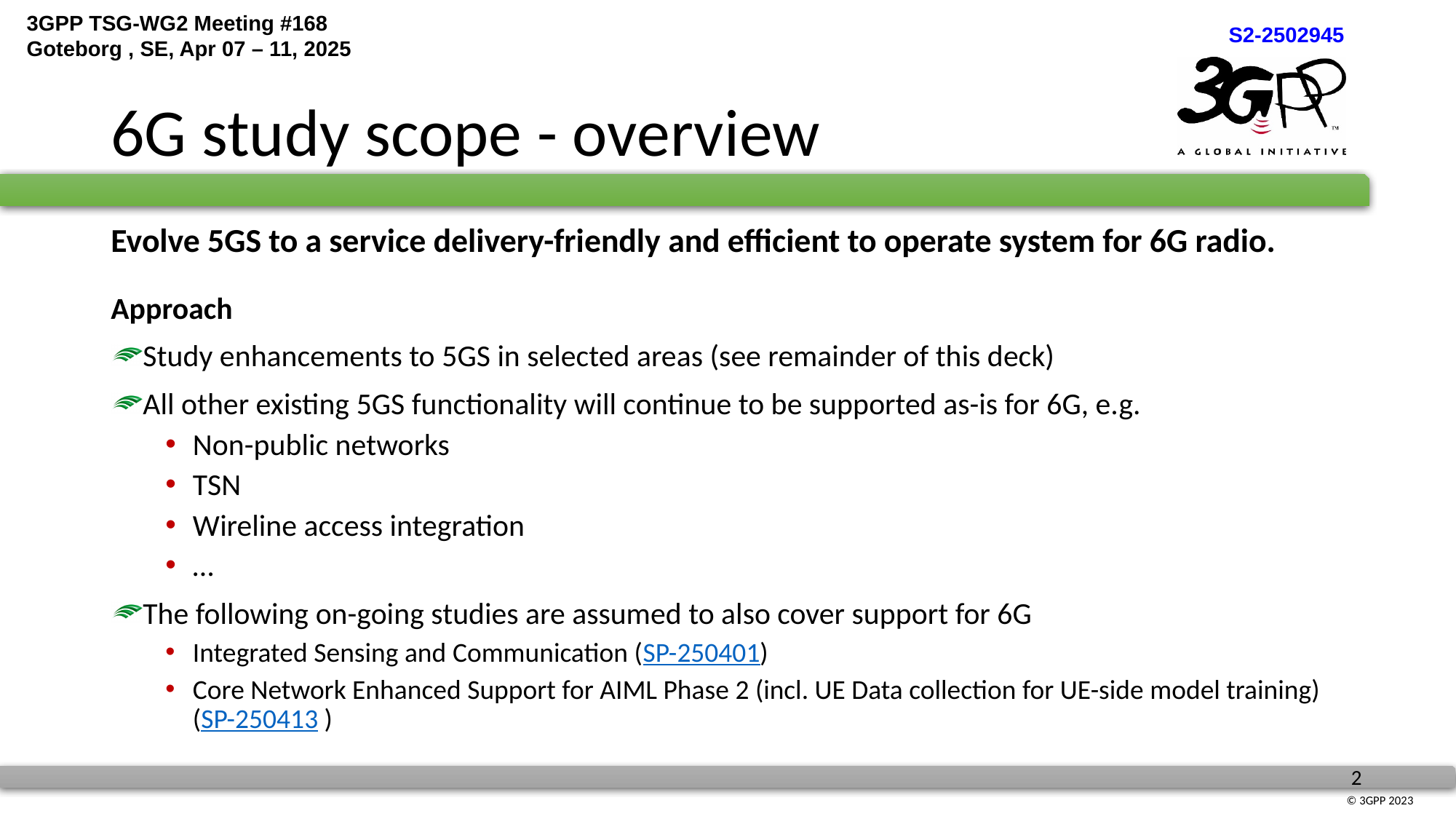

# 6G study scope - overview
Evolve 5GS to a service delivery-friendly and efficient to operate system for 6G radio.
Approach
Study enhancements to 5GS in selected areas (see remainder of this deck)
All other existing 5GS functionality will continue to be supported as-is for 6G, e.g.
Non-public networks
TSN
Wireline access integration
…
The following on-going studies are assumed to also cover support for 6G
Integrated Sensing and Communication (SP-250401)
Core Network Enhanced Support for AIML Phase 2 (incl. UE Data collection for UE-side model training)
(SP-250413 )